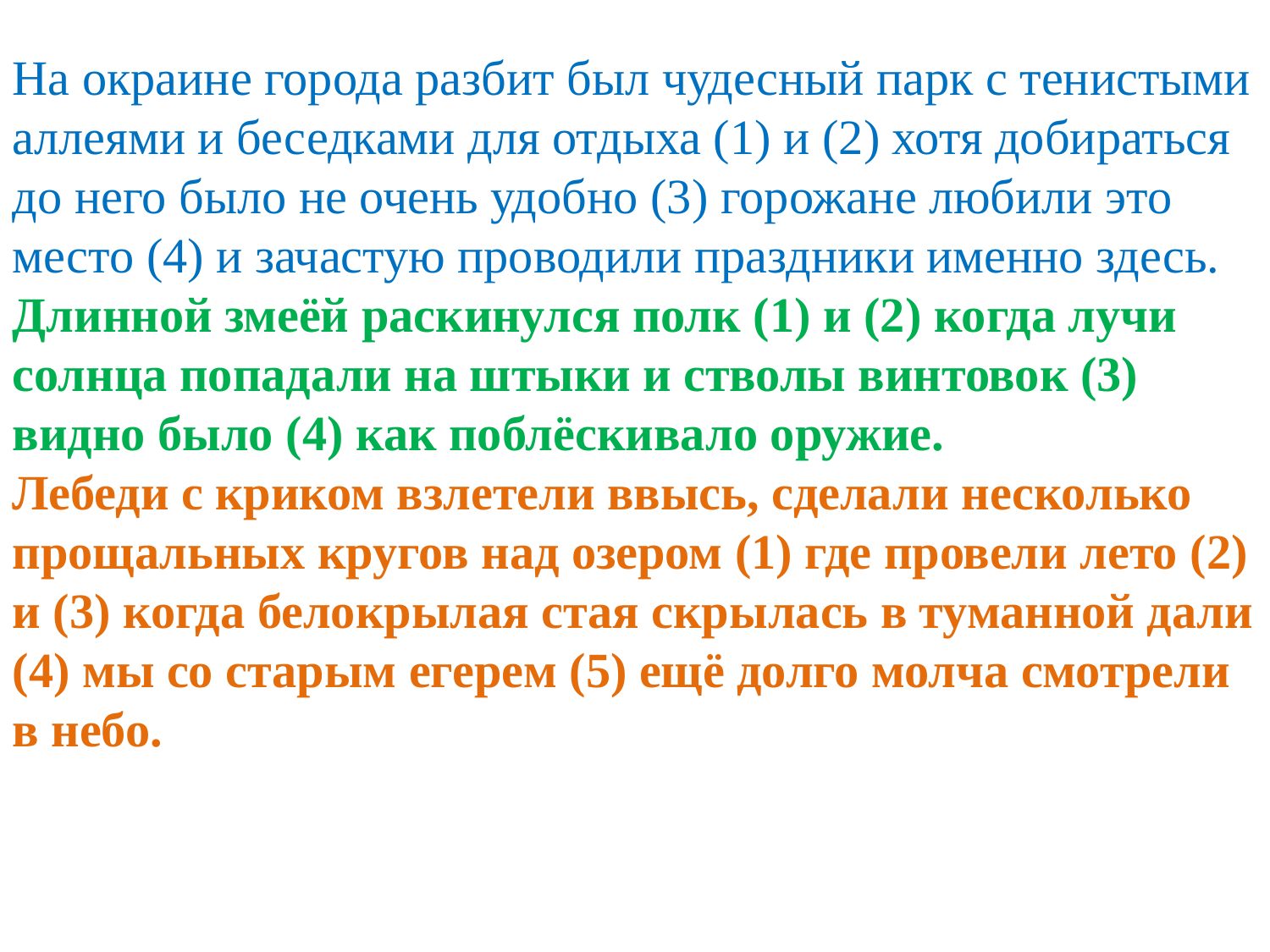

На окраине города разбит был чудесный парк с тенистыми аллеями и беседками для отдыха (1) и (2) хотя добираться до него было не очень удобно (3) горожане любили это место (4) и зачастую проводили праздники именно здесь.
Длинной змеёй раскинулся полк (1) и (2) когда лучи солнца попадали на штыки и стволы винтовок (3) видно было (4) как поблёскивало оружие.
Лебеди с криком взлетели ввысь, сделали несколько прощальных кругов над озером (1) где провели лето (2) и (3) когда белокрылая стая скрылась в туманной дали (4) мы со старым егерем (5) ещё долго молча смотрели в небо.